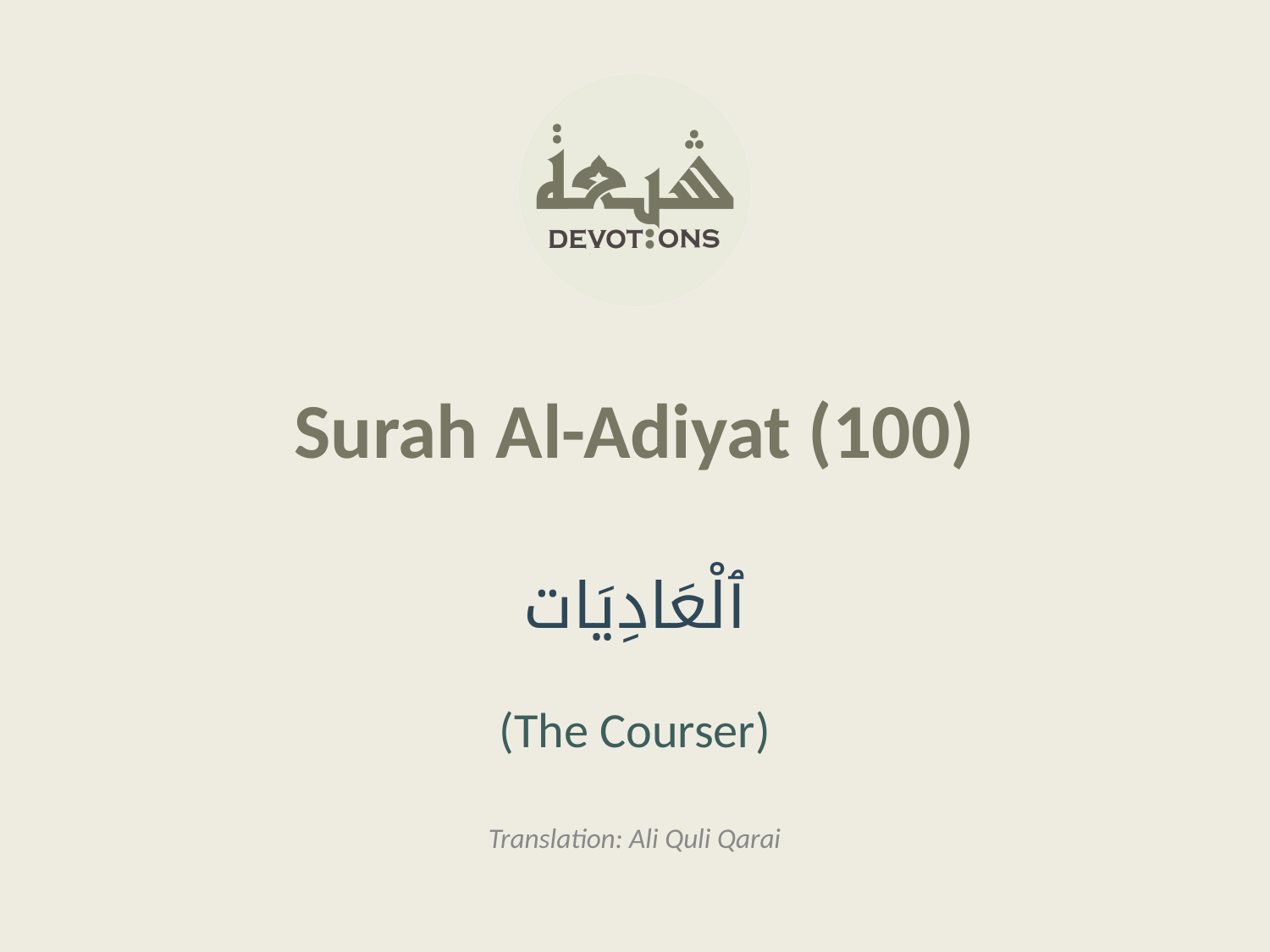

Surah Al-Adiyat (100)
ٱلْعَادِيَات
(The Courser)
Translation: Ali Quli Qarai